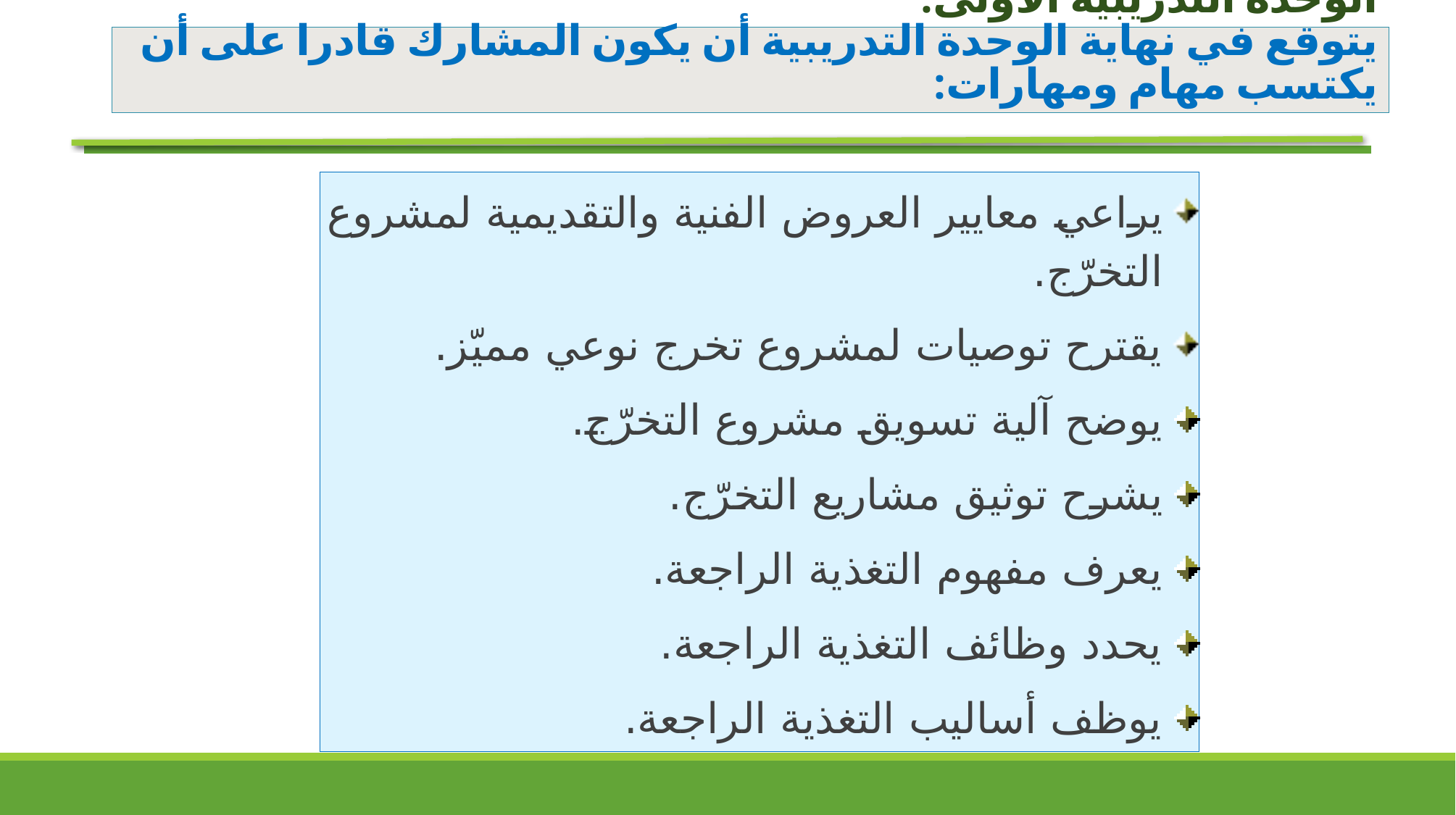

# الوحدة التدريبية الأولى: يتوقع في نهاية الوحدة التدريبية أن يكون المشارك قادرا على أن يكتسب مهام ومهارات:
يراعي معايير العروض الفنية والتقديمية لمشروع التخرّج.
يقترح توصيات لمشروع تخرج نوعي مميّز.
يوضح آلية تسويق مشروع التخرّج.
يشرح توثيق مشاريع التخرّج.
يعرف مفهوم التغذية الراجعة.
يحدد وظائف التغذية الراجعة.
يوظف أساليب التغذية الراجعة.